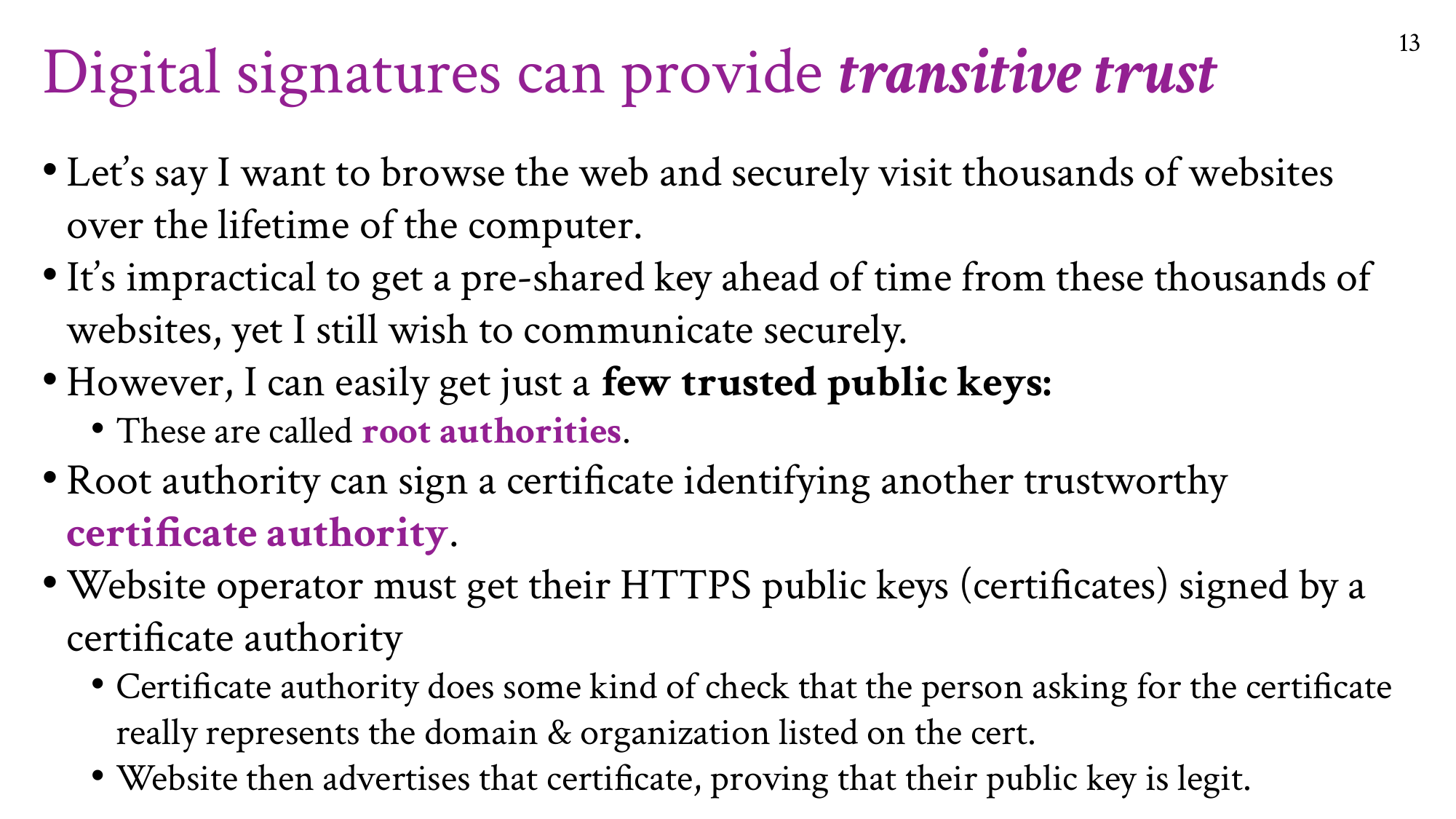

# Digital signatures can provide transitive trust
Let’s say I want to browse the web and securely visit thousands of websites over the lifetime of the computer.
It’s impractical to get a pre-shared key ahead of time from these thousands of websites, yet I still wish to communicate securely.
However, I can easily get just a few trusted public keys:
These are called root authorities.
Root authority can sign a certificate identifying another trustworthy certificate authority.
Website operator must get their HTTPS public keys (certificates) signed by a certificate authority
Certificate authority does some kind of check that the person asking for the certificate really represents the domain & organization listed on the cert.
Website then advertises that certificate, proving that their public key is legit.